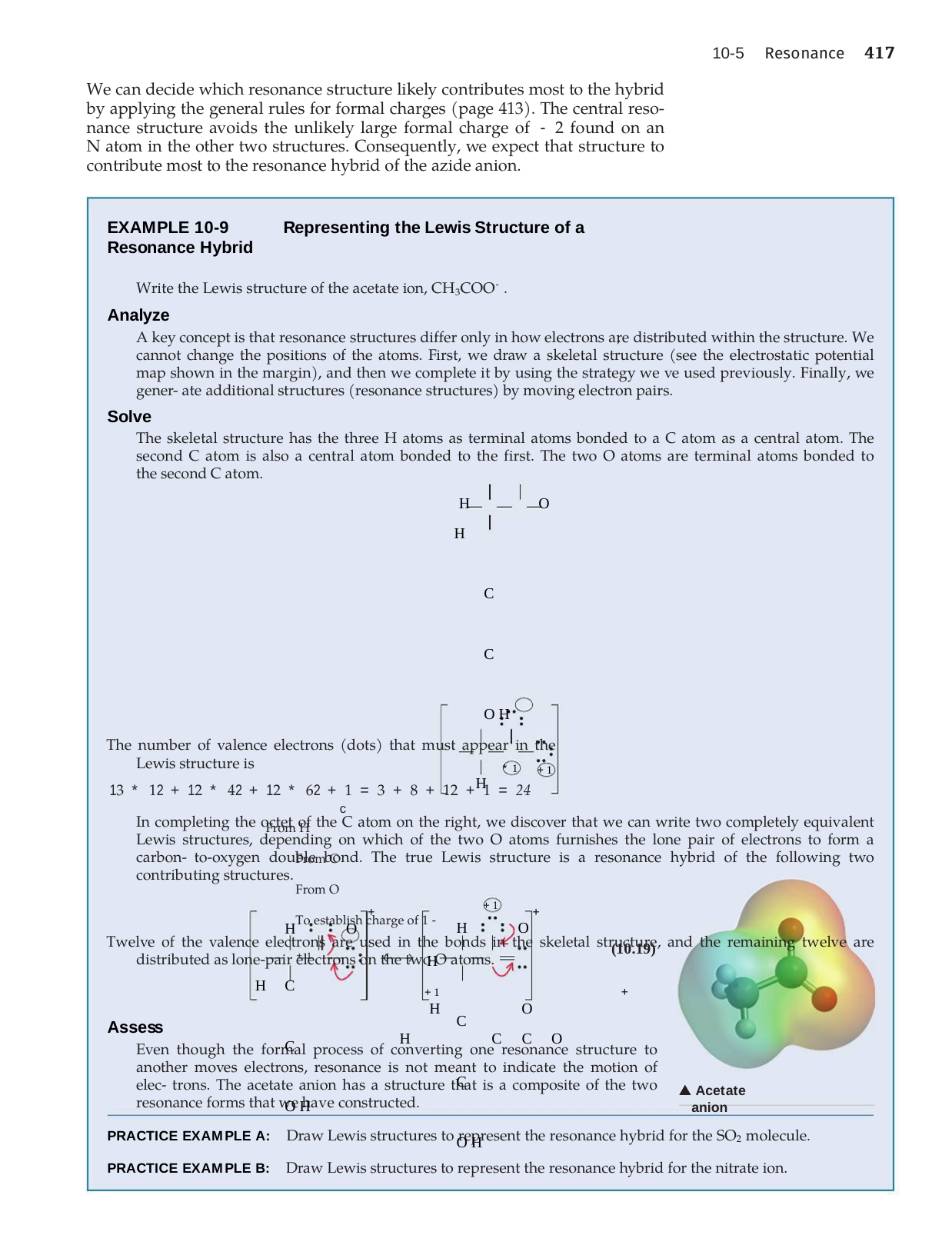

Resonance	417
10-5
We can decide which resonance structure likely contributes most to the hybrid by applying the general rules for formal charges (page 413). The central reso- nance structure avoids the unlikely large formal charge of  - 2 found on an N atom in the other two structures. Consequently, we expect that structure to contribute most to the resonance hybrid of the azide anion.

EXAMPLE 10-9	Representing the Lewis Structure of a Resonance Hybrid

Write the Lewis structure of the acetate ion, CH3COO-.
Analyze
A key concept is that resonance structures differ only in how electrons are distributed within the structure. We cannot change the positions of the atoms. First, we draw a skeletal structure (see the electrostatic potential map shown in the margin), and then we complete it by using the strategy we ve used previously. Finally, we gener- ate additional structures (resonance structures) by moving electron pairs.
Solve
The skeletal structure has the three H atoms as terminal atoms bonded to a C atom as a central atom. The second C atom is also a central atom bonded to the first. The two O atoms are terminal atoms bonded to the second C atom.
H	O
H		C	C	O H
The number of valence electrons (dots) that must appear in the Lewis structure is
13  *  12  +  12  *  42  +  12  *  62  +  1  =  3  +  8  +  12  +  1  =  24
c
From H	From C	From O	To establish charge of 1 -
Twelve of the valence electrons are used in the bonds in the skeletal structure, and the remaining twelve are distributed as lone-pair electrons on the two O atoms.

+1	+
H	O
H	C	C	O

*1
+1
H
In completing the octet of the C atom on the right, we discover that we can write two completely equivalent Lewis structures, depending on which of the two O atoms furnishes the lone pair of electrons to form a carbon- to-oxygen double bond. The true Lewis structure is a resonance hybrid of the following two contributing structures.
+1
H	O
H		C	C	O H
+
+
H	O    +1
H	C	C	O H
(10.19)
Assess
Even though the formal process of converting one resonance structure to another moves electrons, resonance is not meant to indicate the motion of elec- trons. The acetate anion has a structure that is a composite of the two resonance forms that we have constructed.
 Acetate anion

PRACTICE EXAMPLE A:    Draw Lewis structures to represent the resonance hybrid for the SO2 molecule.
PRACTICE EXAMPLE B:    Draw Lewis structures to represent the resonance hybrid for the nitrate ion.